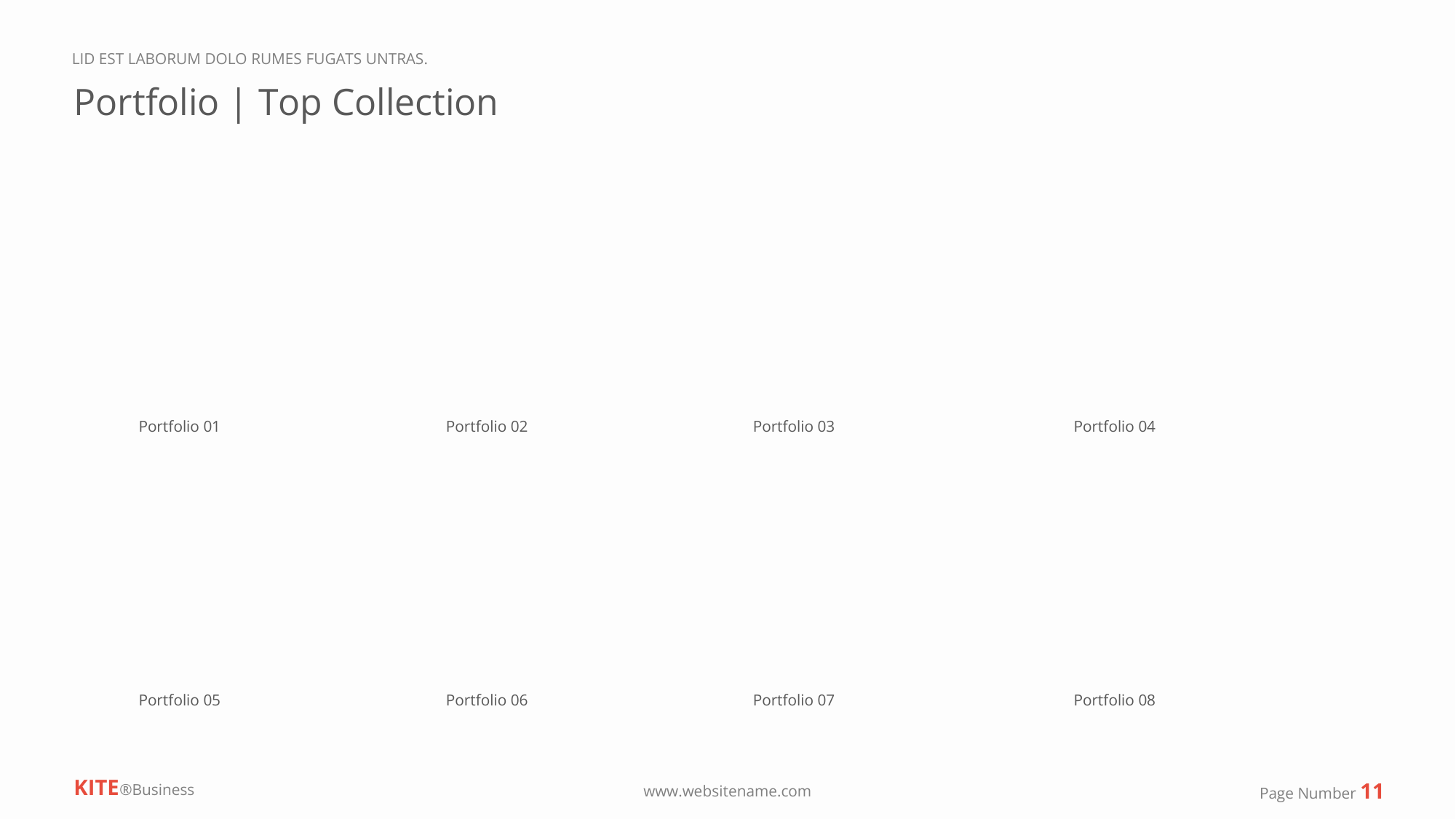

LID EST LABORUM DOLO RUMES FUGATS UNTRAS.
Portfolio | Top Collection

Portfolio 01
Portfolio 02
Portfolio 03
Portfolio 04

Portfolio 05
Portfolio 06
Portfolio 07
Portfolio 08
KITE®Business
Page Number 11
www.websitename.com